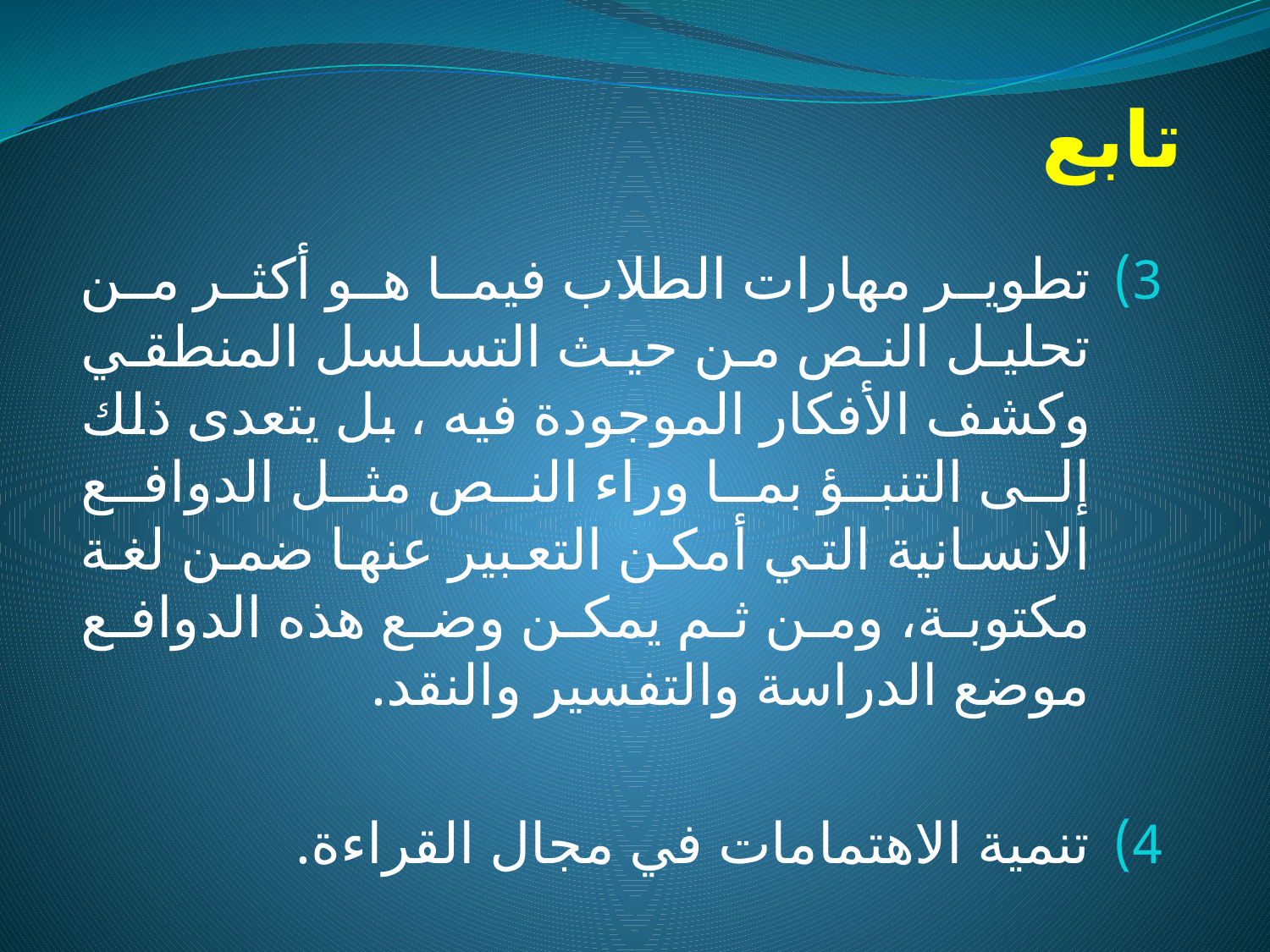

# تابع
تطوير مهارات الطلاب فيما هو أكثر من تحليل النص من حيث التسلسل المنطقي وكشف الأفكار الموجودة فيه ، بل يتعدى ذلك إلى التنبؤ بما وراء النص مثل الدوافع الانسانية التي أمكن التعبير عنها ضمن لغة مكتوبة، ومن ثم يمكن وضع هذه الدوافع موضع الدراسة والتفسير والنقد.

تنمية الاهتمامات في مجال القراءة.